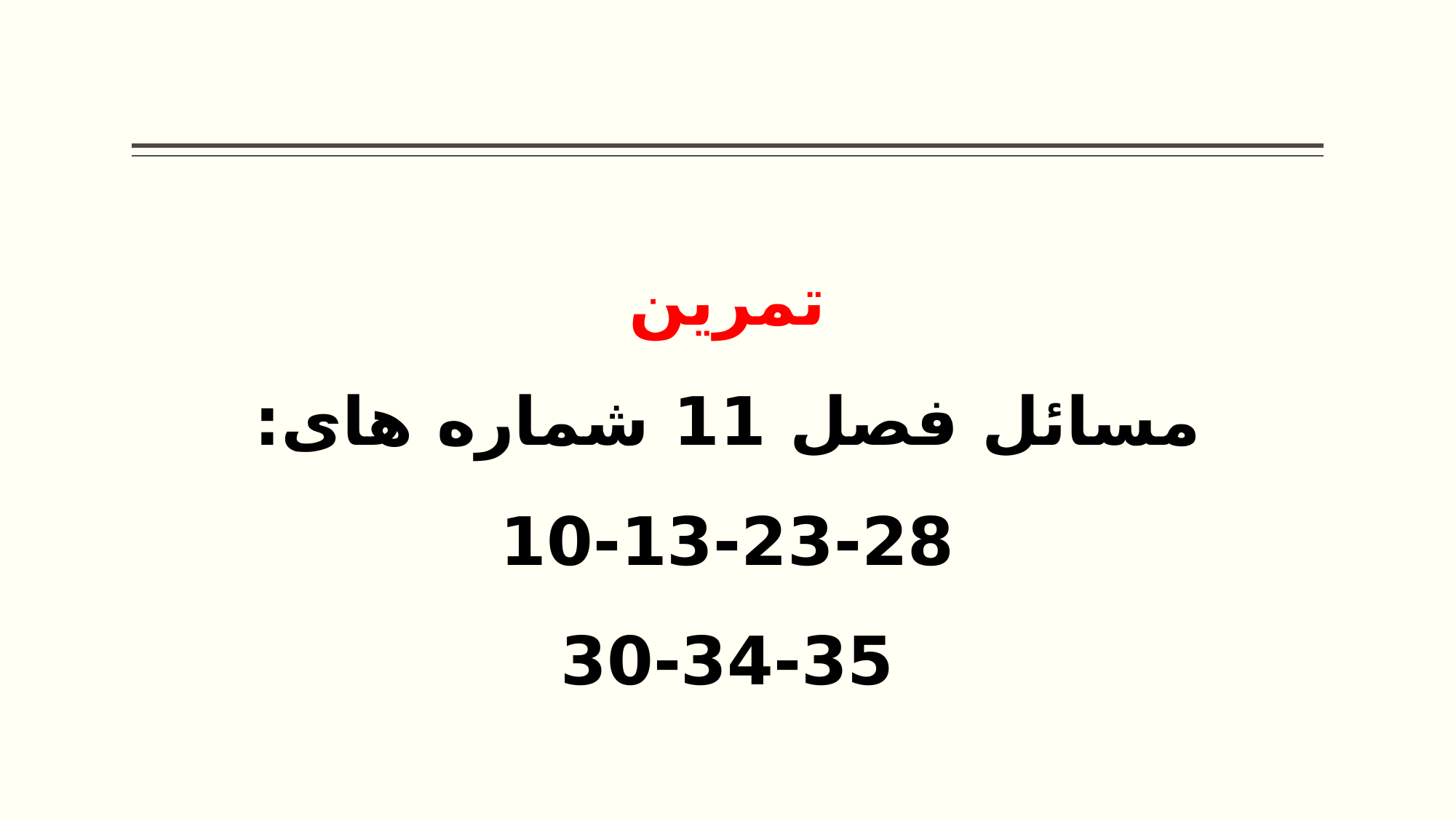

#
تمرین
مسائل فصل 11 شماره های:
10-13-23-28
30-34-35